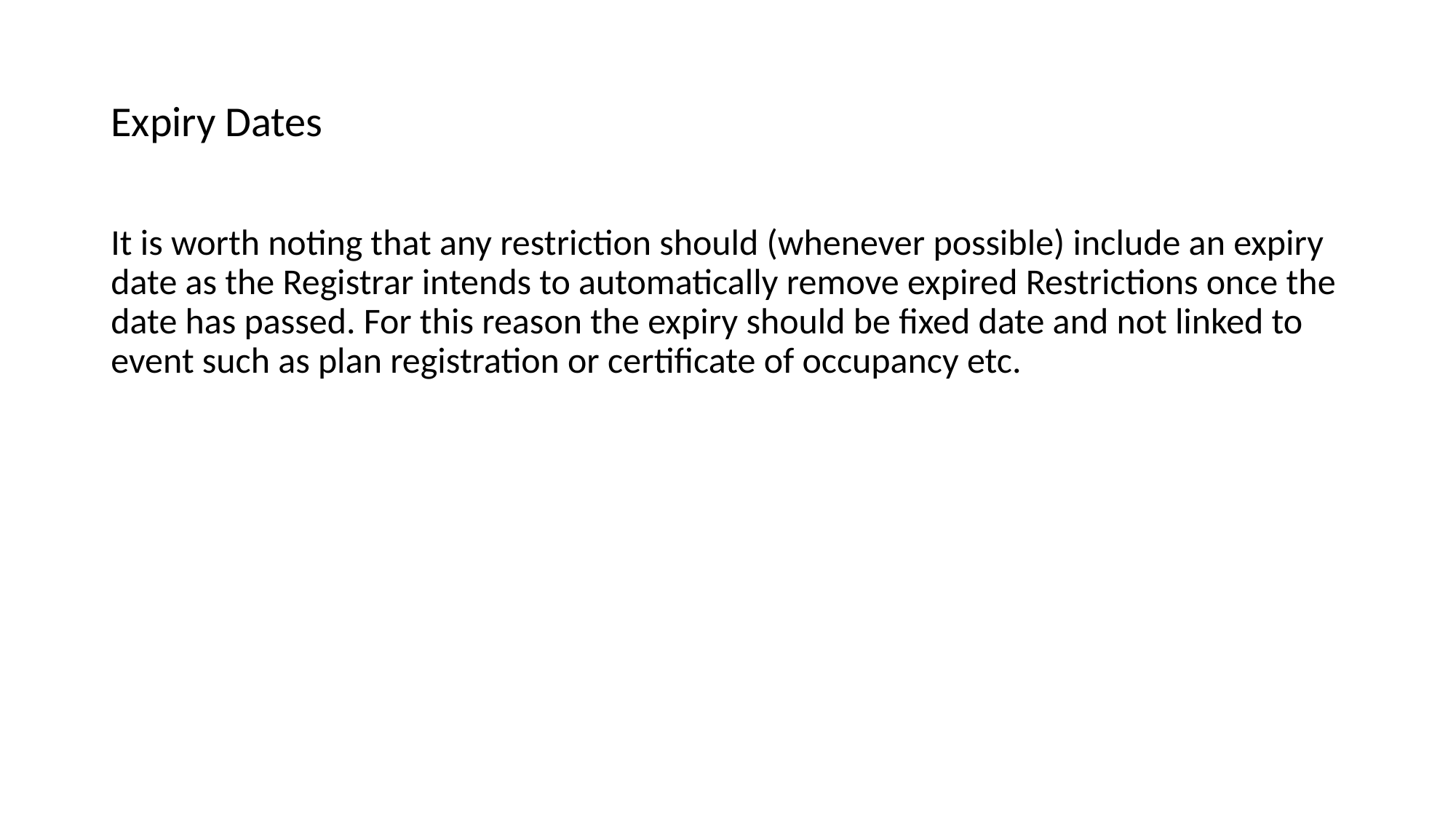

# Expiry Dates
It is worth noting that any restriction should (whenever possible) include an expiry date as the Registrar intends to automatically remove expired Restrictions once the date has passed. For this reason the expiry should be fixed date and not linked to event such as plan registration or certificate of occupancy etc.